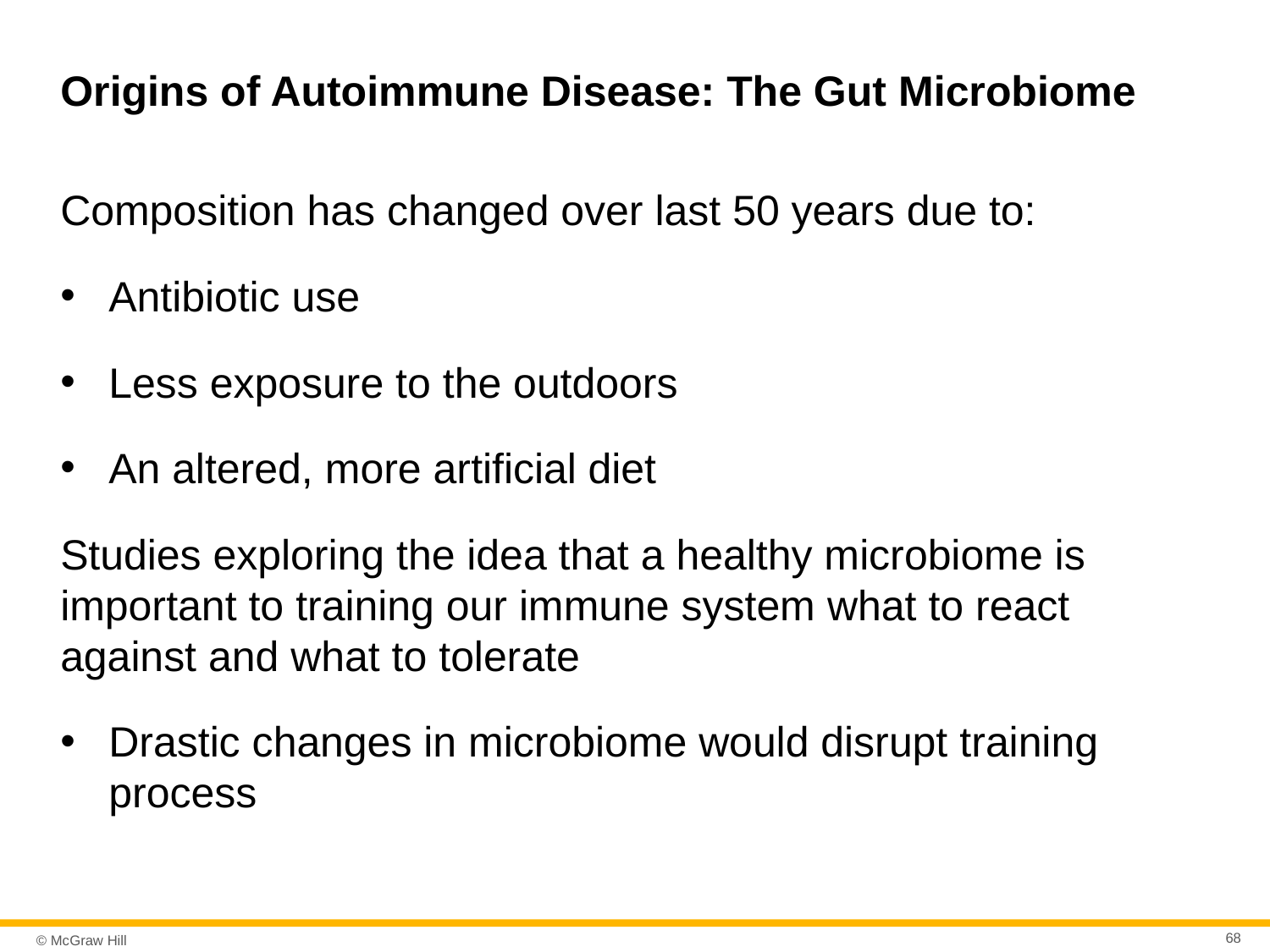

# Origins of Autoimmune Disease: The Gut Microbiome
Composition has changed over last 50 years due to:
Antibiotic use
Less exposure to the outdoors
An altered, more artificial diet
Studies exploring the idea that a healthy microbiome is important to training our immune system what to react against and what to tolerate
Drastic changes in microbiome would disrupt training process